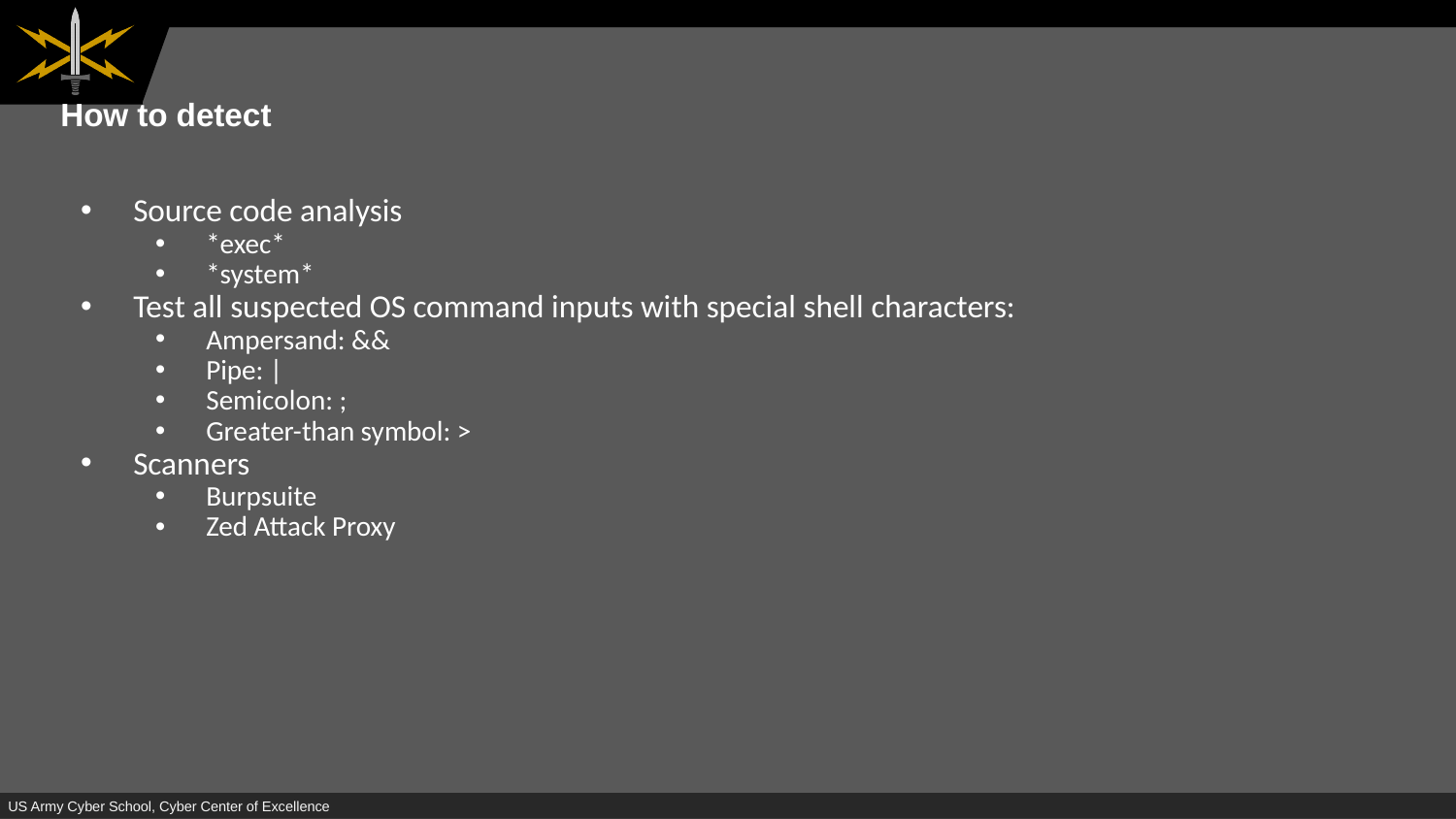

# How to detect
Source code analysis
*exec*
*system*
Test all suspected OS command inputs with special shell characters:
Ampersand: &&
Pipe: |
Semicolon: ;
Greater-than symbol: >
Scanners
Burpsuite
Zed Attack Proxy